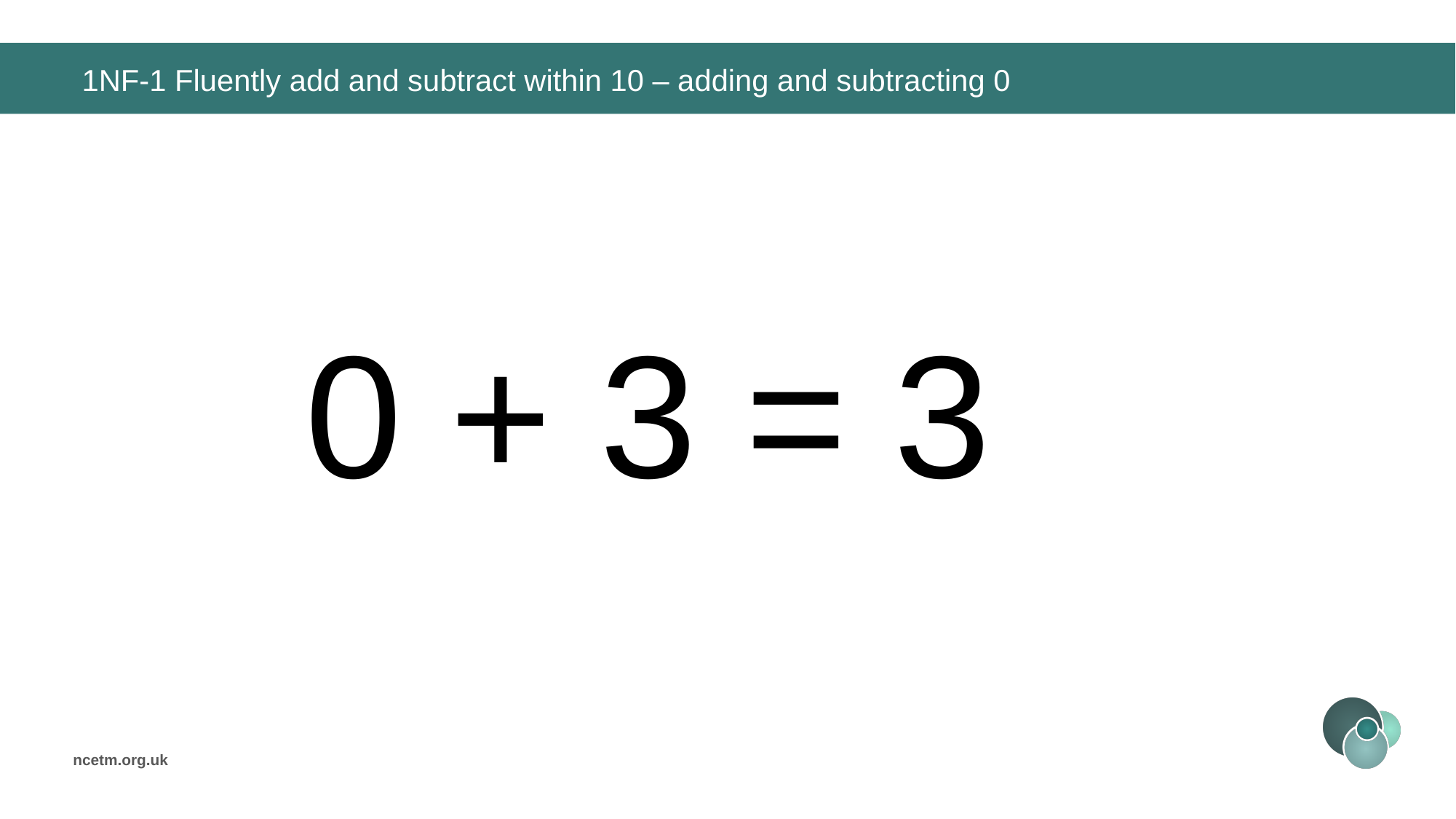

# 1NF-1 Fluently add and subtract within 10 – adding and subtracting 0
0 + 3 =
3